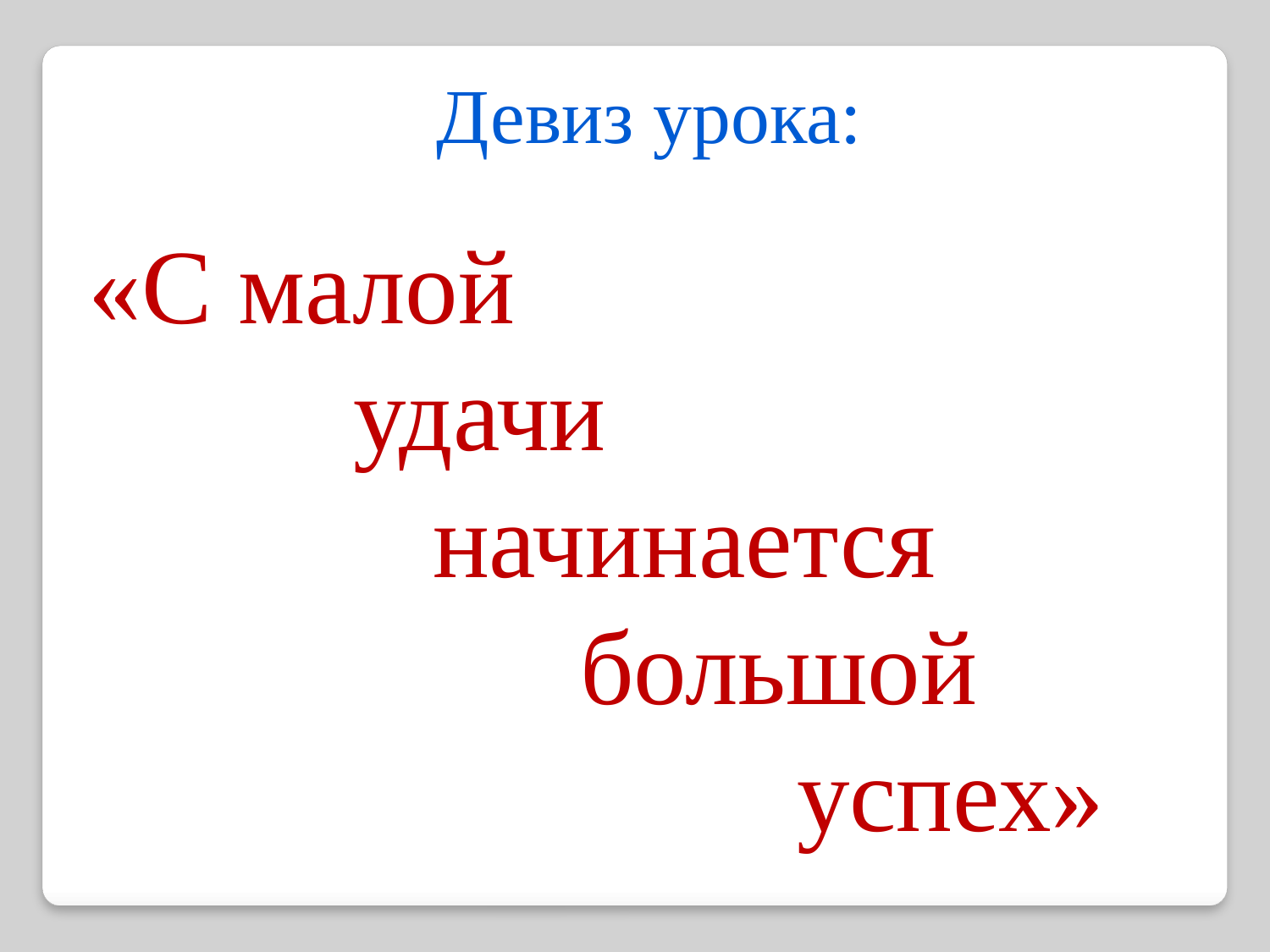

«С малой
           удачи
              начинается
          большой
                      успех»

Девиз урока: